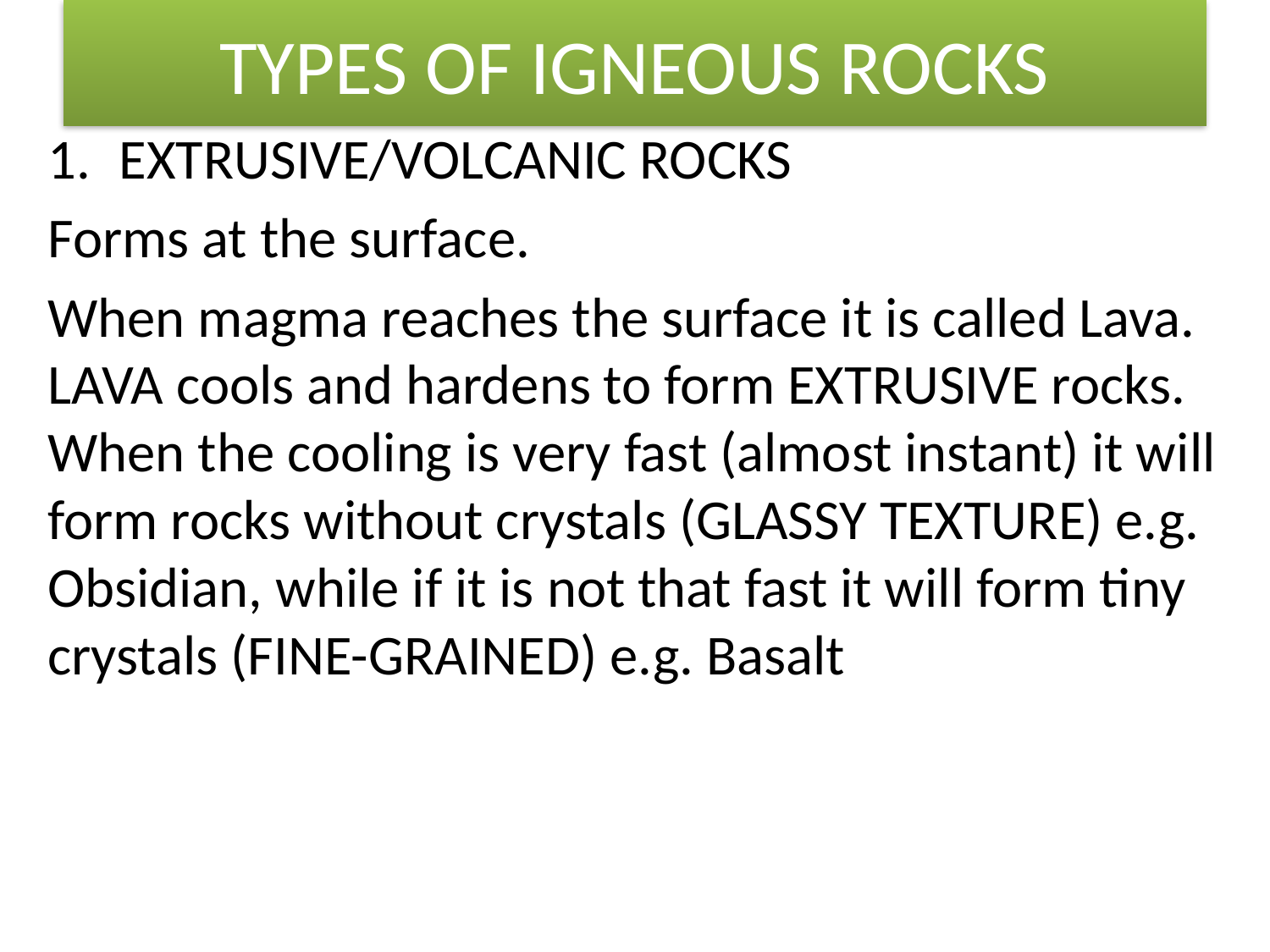

# TYPES OF IGNEOUS ROCKS
EXTRUSIVE/VOLCANIC ROCKS
Forms at the surface.
When magma reaches the surface it is called Lava. LAVA cools and hardens to form EXTRUSIVE rocks. When the cooling is very fast (almost instant) it will form rocks without crystals (GLASSY TEXTURE) e.g. Obsidian, while if it is not that fast it will form tiny crystals (FINE-GRAINED) e.g. Basalt